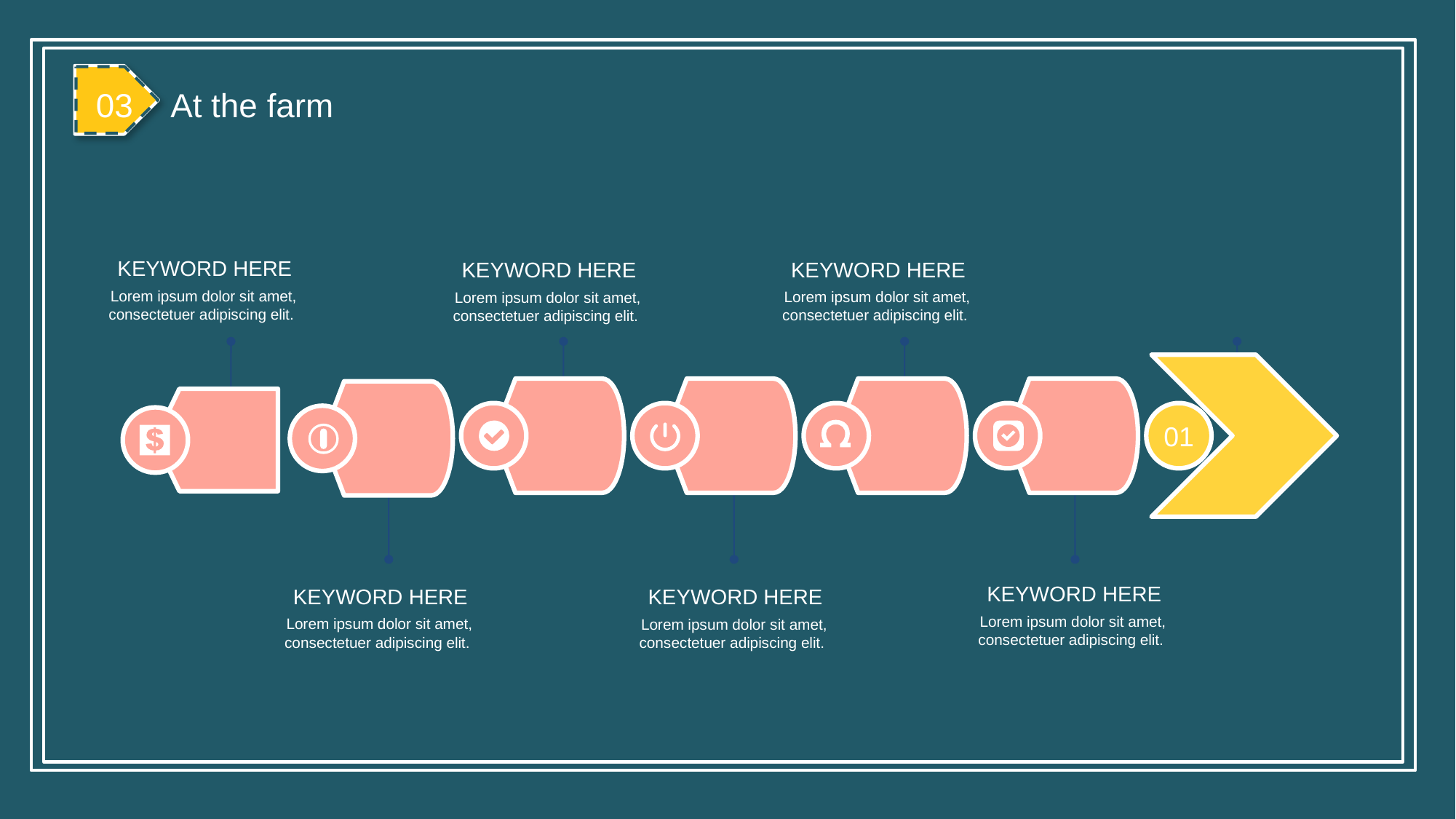

03
At the farm
KEYWORD HERE
Lorem ipsum dolor sit amet, consectetuer adipiscing elit.
KEYWORD HERE
Lorem ipsum dolor sit amet, consectetuer adipiscing elit.
KEYWORD HERE
Lorem ipsum dolor sit amet, consectetuer adipiscing elit.

01
KEYWORD HERE
Lorem ipsum dolor sit amet, consectetuer adipiscing elit.
KEYWORD HERE
Lorem ipsum dolor sit amet, consectetuer adipiscing elit.
KEYWORD HERE
Lorem ipsum dolor sit amet, consectetuer adipiscing elit.